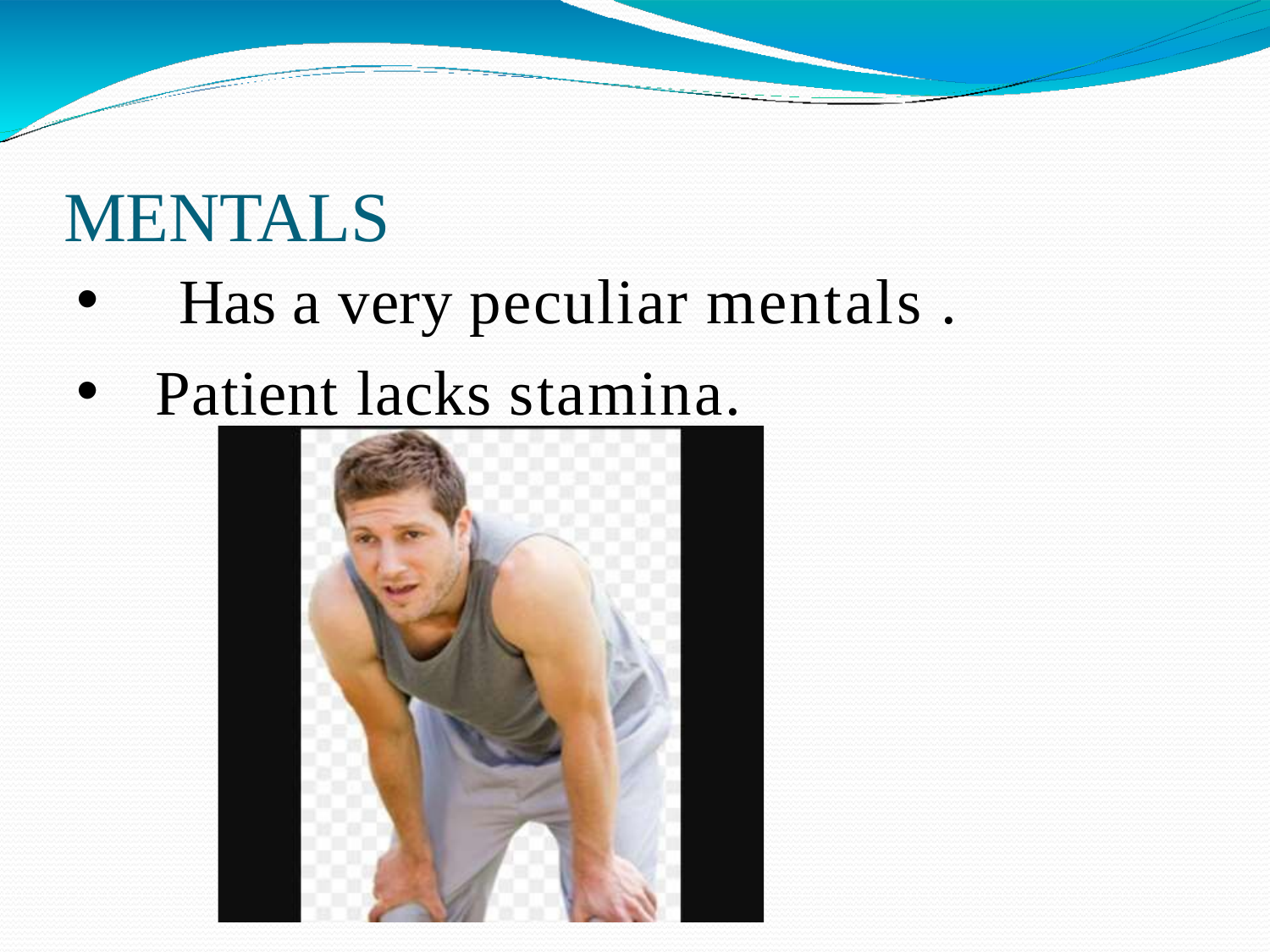

# MENTALS
Has a very peculiar mentals .
Patient lacks stamina.